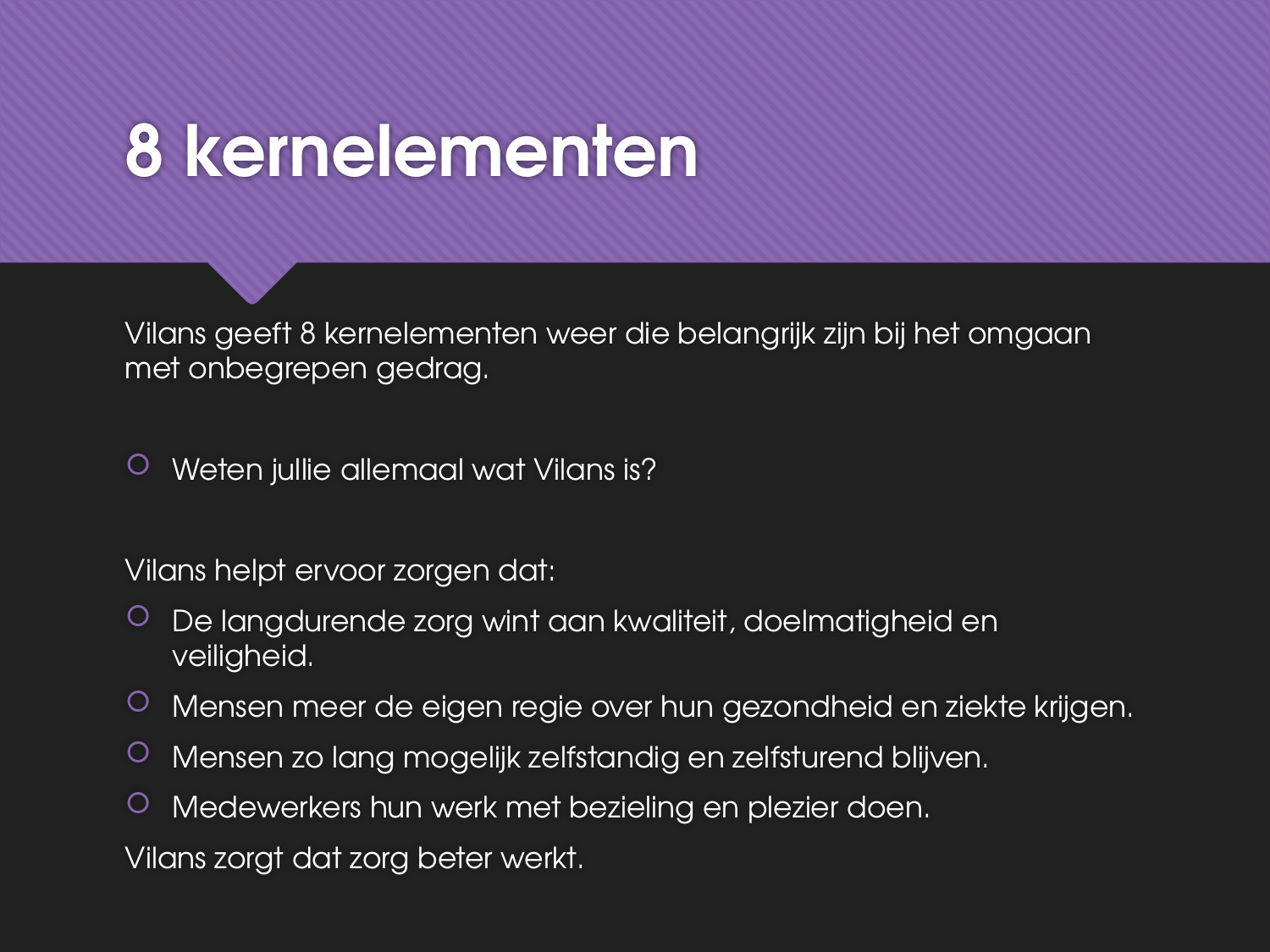

# 8 kernelementen
Vilans geeft 8 kernelementen weer die belangrijk zijn bij het omgaan met onbegrepen gedrag.

Weten jullie allemaal wat Vilans is?

Vilans helpt ervoor zorgen dat:
De langdurende zorg wint aan kwaliteit, doelmatigheid en veiligheid.
Mensen meer de eigen regie over hun gezondheid en ziekte krijgen.
Mensen zo lang mogelijk zelfstandig en zelfsturend blijven.
Medewerkers hun werk met bezieling en plezier doen.
Vilans zorgt dat zorg beter werkt.